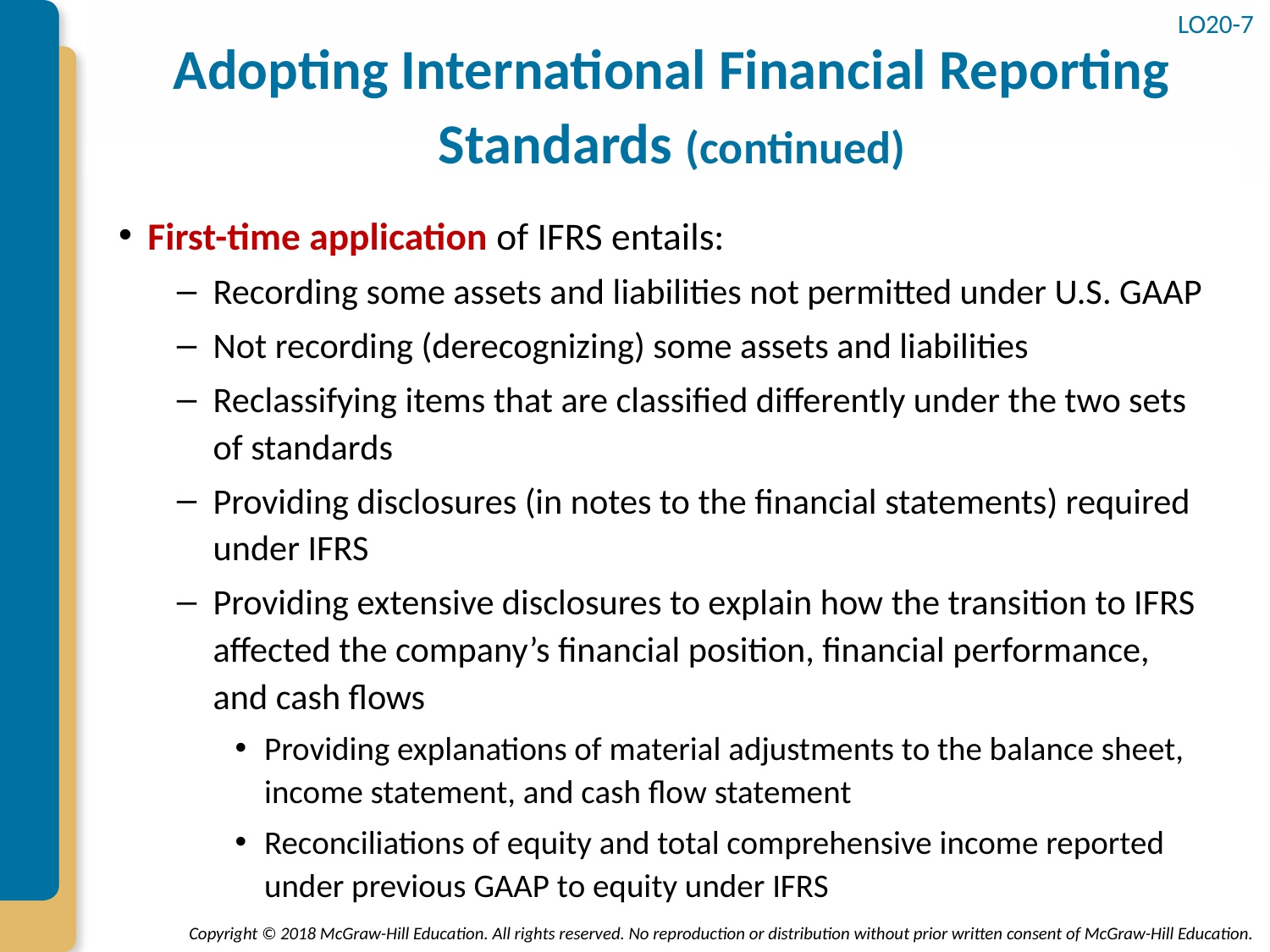

LO20-7
# Adopting International Financial Reporting Standards (continued)
First-time application of IFRS entails:
Recording some assets and liabilities not permitted under U.S. GAAP
Not recording (derecognizing) some assets and liabilities
Reclassifying items that are classified differently under the two sets of standards
Providing disclosures (in notes to the financial statements) required under IFRS
Providing extensive disclosures to explain how the transition to IFRS affected the company’s financial position, financial performance, and cash flows
Providing explanations of material adjustments to the balance sheet, income statement, and cash flow statement
Reconciliations of equity and total comprehensive income reported under previous GAAP to equity under IFRS